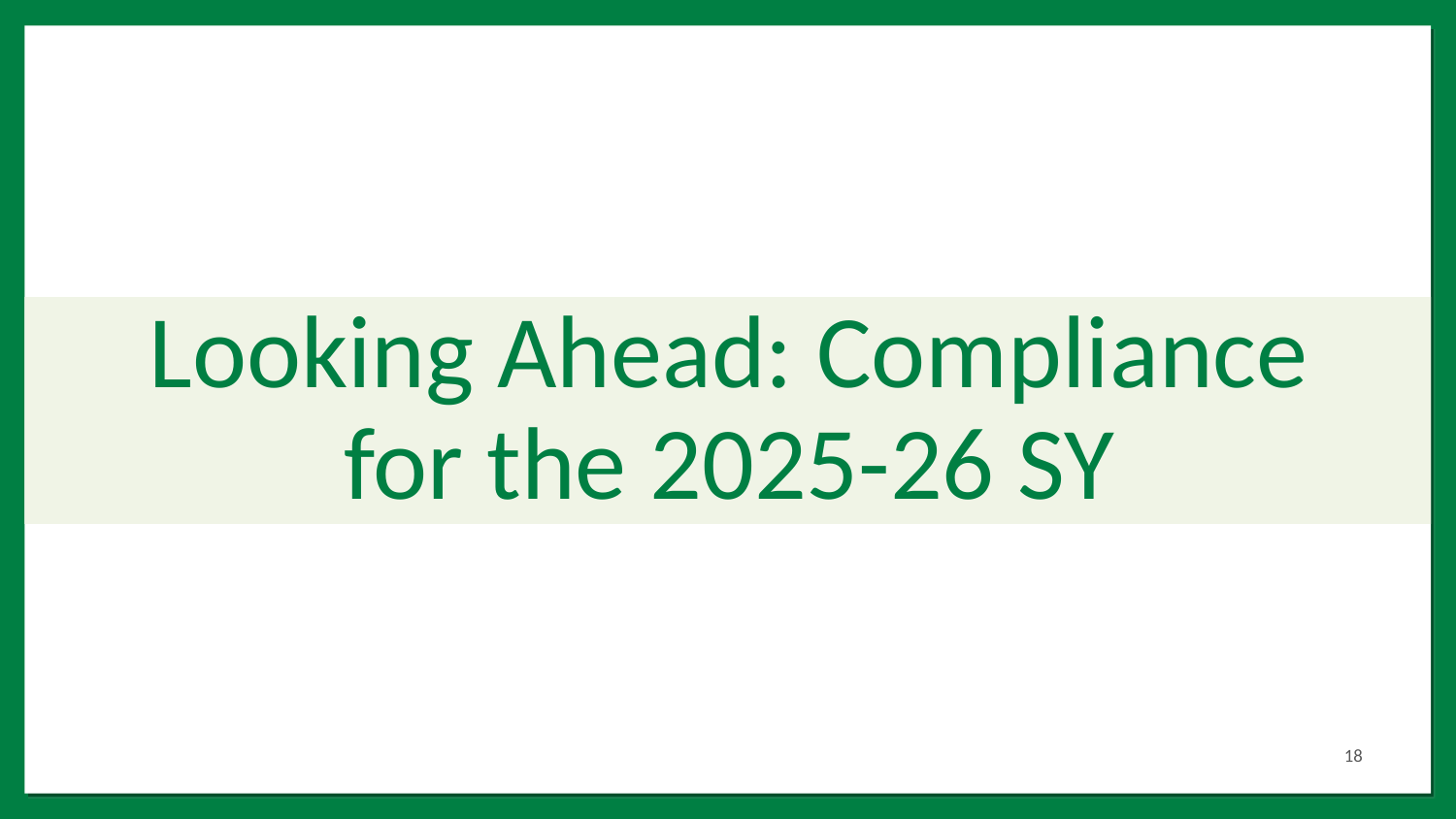

# Looking Ahead: Compliance for the 2025-26 SY
18